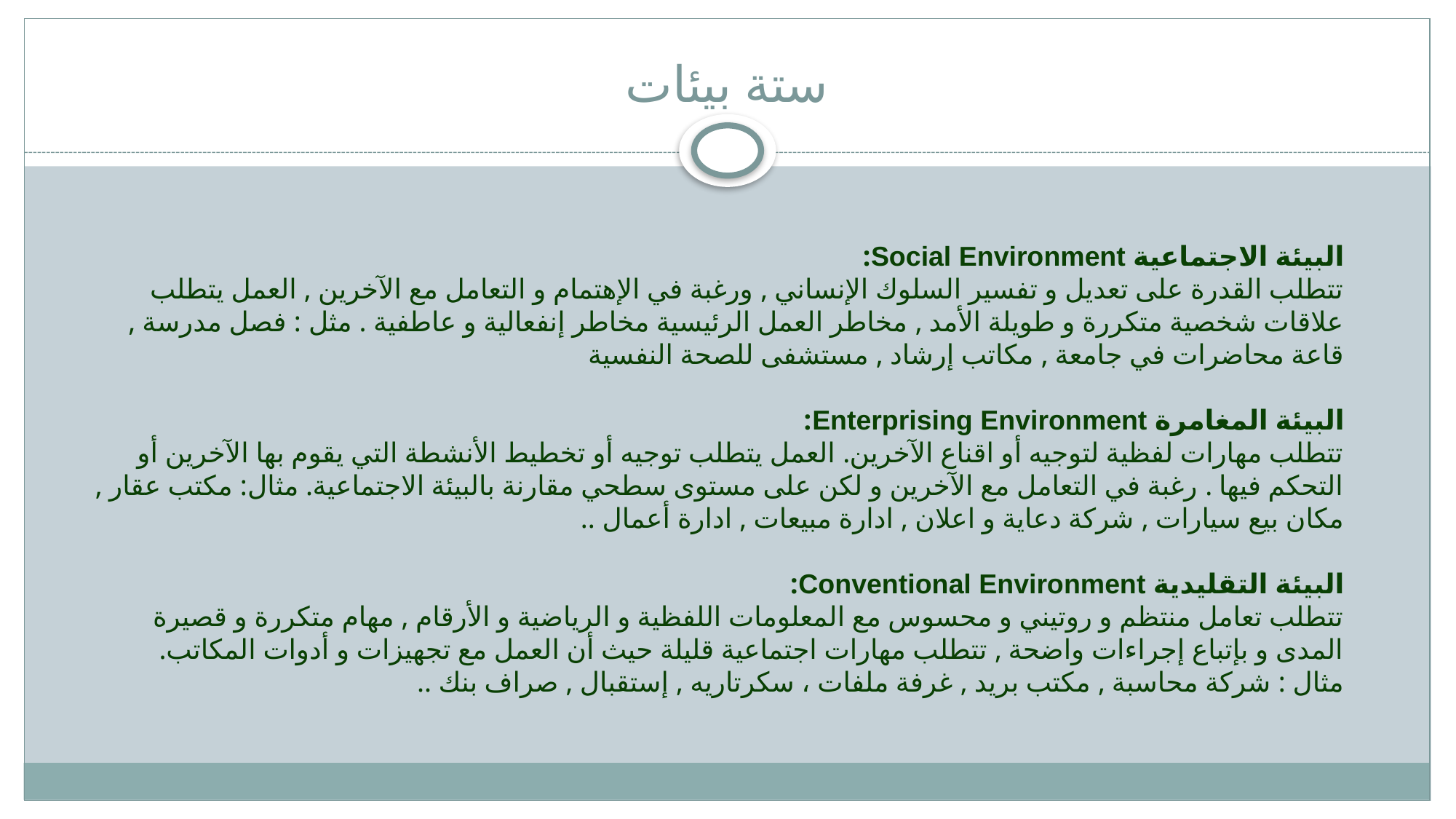

# ستة بيئات
البيئة الاجتماعية Social Environment:
تتطلب القدرة على تعديل و تفسير السلوك الإنساني , ورغبة في الإهتمام و التعامل مع الآخرين , العمل يتطلب علاقات شخصية متكررة و طويلة الأمد , مخاطر العمل الرئيسية مخاطر إنفعالية و عاطفية . مثل : فصل مدرسة , قاعة محاضرات في جامعة , مكاتب إرشاد , مستشفى للصحة النفسية
البيئة المغامرة Enterprising Environment:
تتطلب مهارات لفظية لتوجيه أو اقناع الآخرين. العمل يتطلب توجيه أو تخطيط الأنشطة التي يقوم بها الآخرين أو التحكم فيها . رغبة في التعامل مع الآخرين و لكن على مستوى سطحي مقارنة بالبيئة الاجتماعية. مثال: مكتب عقار , مكان بيع سيارات , شركة دعاية و اعلان , ادارة مبيعات , ادارة أعمال ..
البيئة التقليدية Conventional Environment:
تتطلب تعامل منتظم و روتيني و محسوس مع المعلومات اللفظية و الرياضية و الأرقام , مهام متكررة و قصيرة المدى و بإتباع إجراءات واضحة , تتطلب مهارات اجتماعية قليلة حيث أن العمل مع تجهيزات و أدوات المكاتب. مثال : شركة محاسبة , مكتب بريد , غرفة ملفات ، سكرتاريه , إستقبال , صراف بنك ..